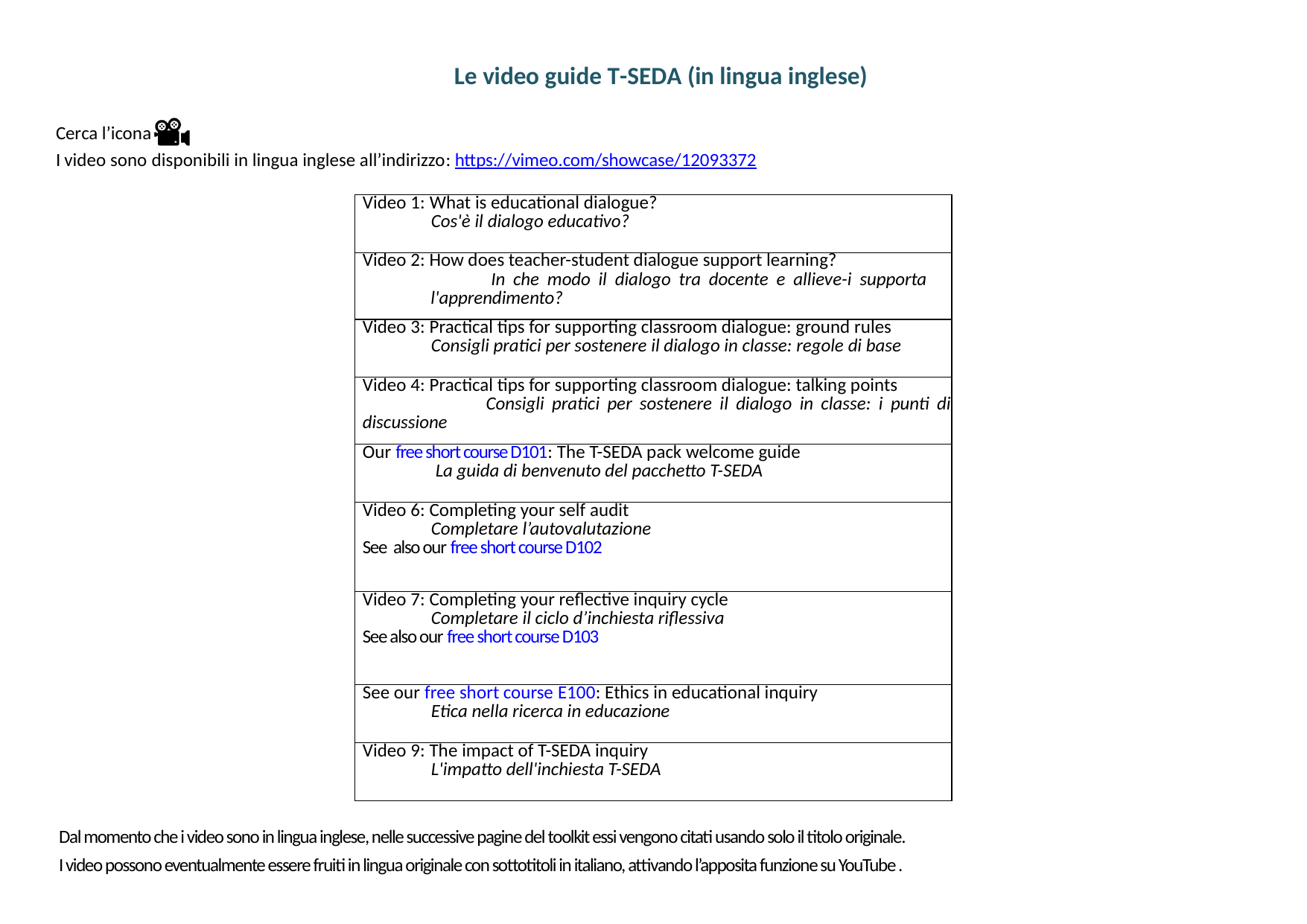

Le video guide T-SEDA (in lingua inglese)

Cerca l’icona
I video sono disponibili in lingua inglese all’indirizzo: https://vimeo.com/showcase/12093372

| Video 1: What is educational dialogue? Cos'è il dialogo educativo? |
| --- |
| Video 2: How does teacher-student dialogue support learning? In che modo il dialogo tra docente e allieve-i supporta l'apprendimento? |
| Video 3: Practical tips for supporting classroom dialogue: ground rules Consigli pratici per sostenere il dialogo in classe: regole di base |
| Video 4: Practical tips for supporting classroom dialogue: talking points Consigli pratici per sostenere il dialogo in classe: i punti di discussione |
| Our free short course D101: The T-SEDA pack welcome guide La guida di benvenuto del pacchetto T-SEDA |
| Video 6: Completing your self audit Completare l’autovalutazione See also our free short course D102 |
| Video 7: Completing your reflective inquiry cycle Completare il ciclo d’inchiesta riflessiva See also our free short course D103 |
| See our free short course E100: Ethics in educational inquiry Etica nella ricerca in educazione |
| Video 9: The impact of T-SEDA inquiry L'impatto dell'inchiesta T-SEDA |
Dal momento che i video sono in lingua inglese, nelle successive pagine del toolkit essi vengono citati usando solo il titolo originale.
I video possono eventualmente essere fruiti in lingua originale con sottotitoli in italiano, attivando l’apposita funzione su YouTube .